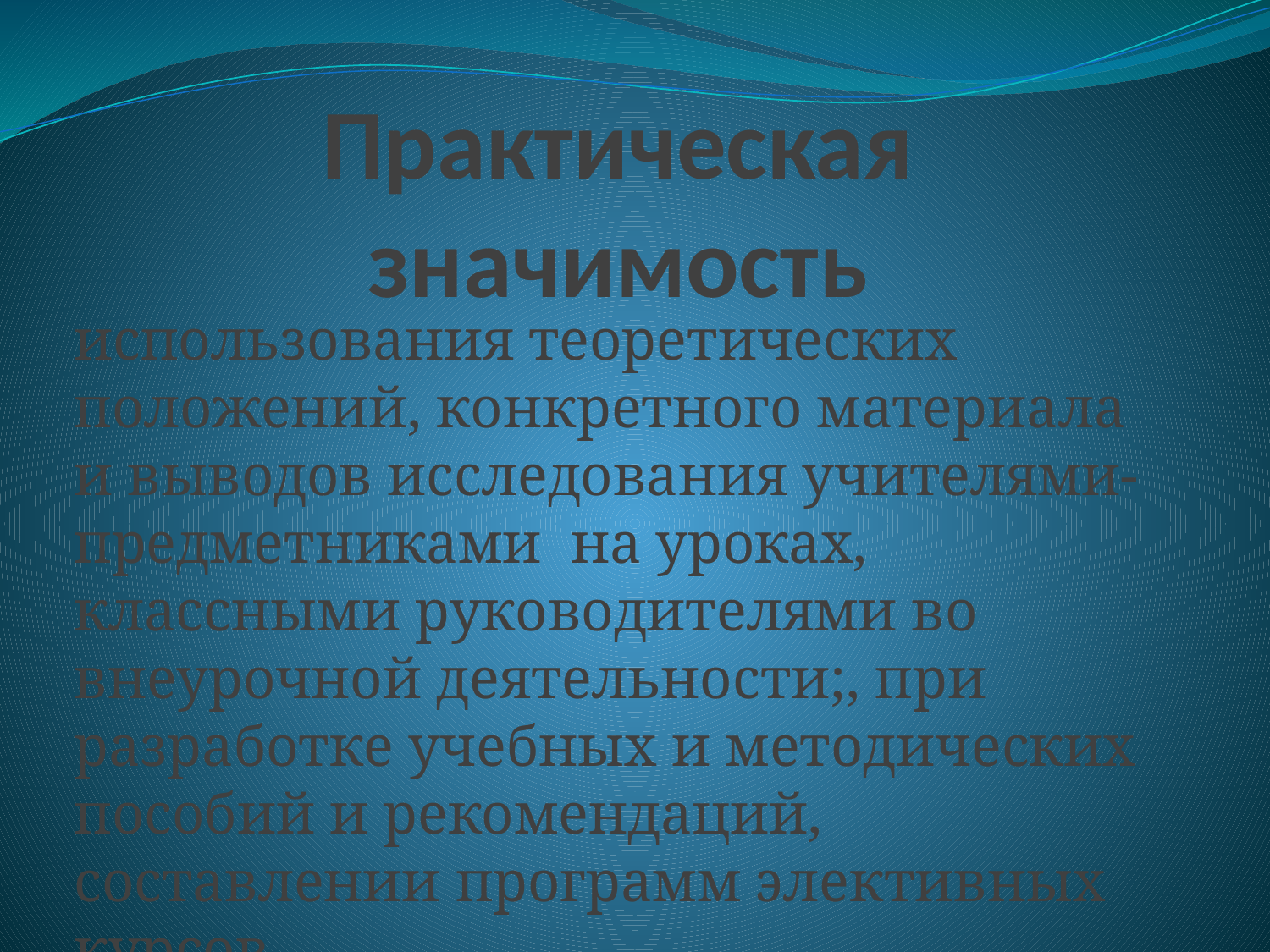

# Практическая значимость
использования теоретических положений, конкретного материала и выводов исследования учителями-предметниками  на уроках, классными руководителями во внеурочной деятельности;, при разработке учебных и методических пособий и рекомендаций, составлении программ элективных курсов.